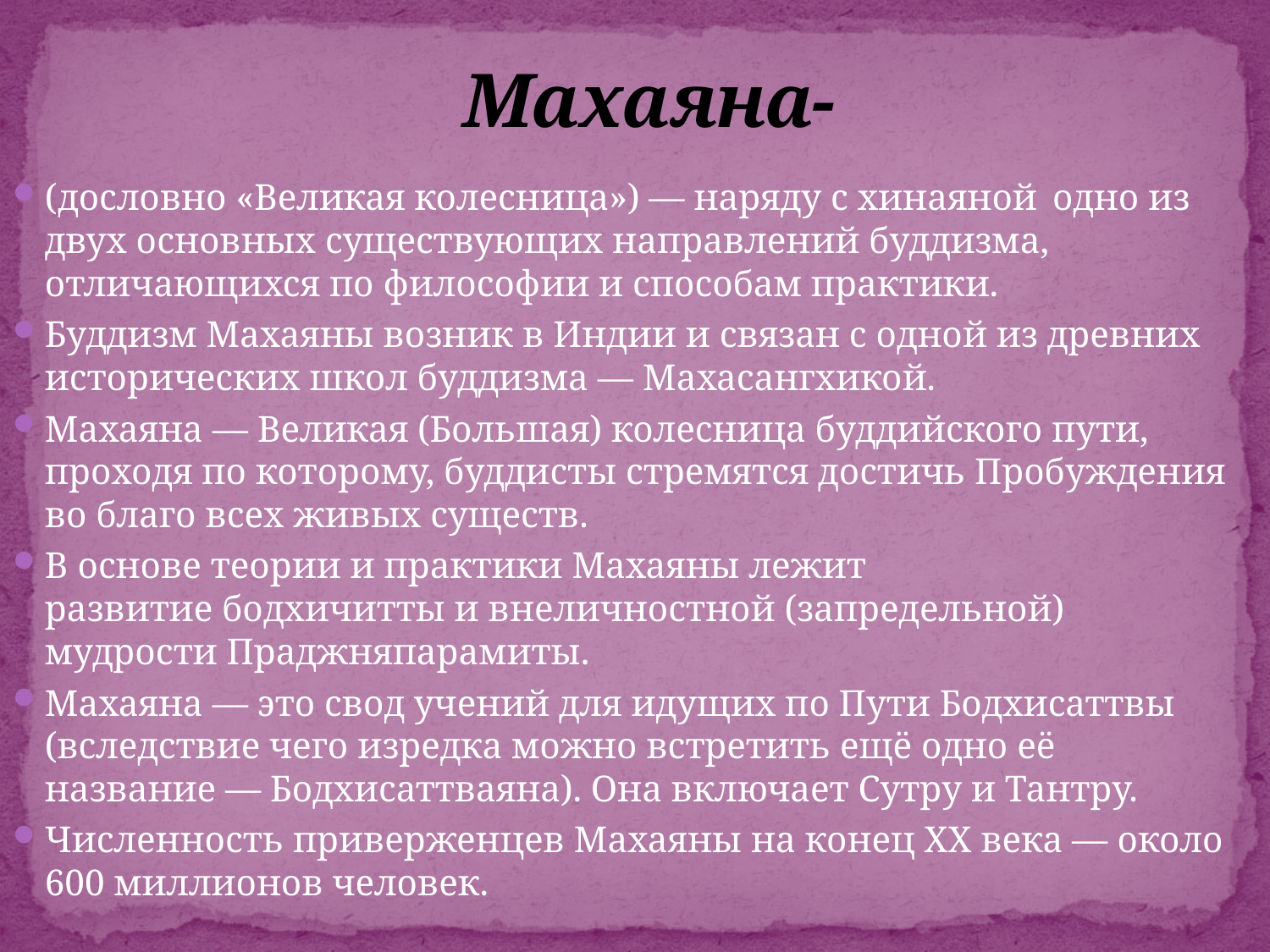

# Махаяна-
(дословно «Великая колесница») — наряду с хинаяной  одно из двух основных существующих направлений буддизма, отличающихся по философии и способам практики.
Буддизм Махаяны возник в Индии и связан с одной из древних исторических школ буддизма — Махасангхикой.
Махаяна — Великая (Большая) колесница буддийского пути, проходя по которому, буддисты стремятся достичь Пробуждения во благо всех живых существ.
В основе теории и практики Махаяны лежит развитие бодхичитты и внеличностной (запредельной) мудрости Праджняпарамиты.
Махаяна — это свод учений для идущих по Пути Бодхисаттвы (вследствие чего изредка можно встретить ещё одно её название — Бодхисаттваяна). Она включает Сутру и Тантру.
Численность приверженцев Махаяны на конец XX века — около 600 миллионов человек.